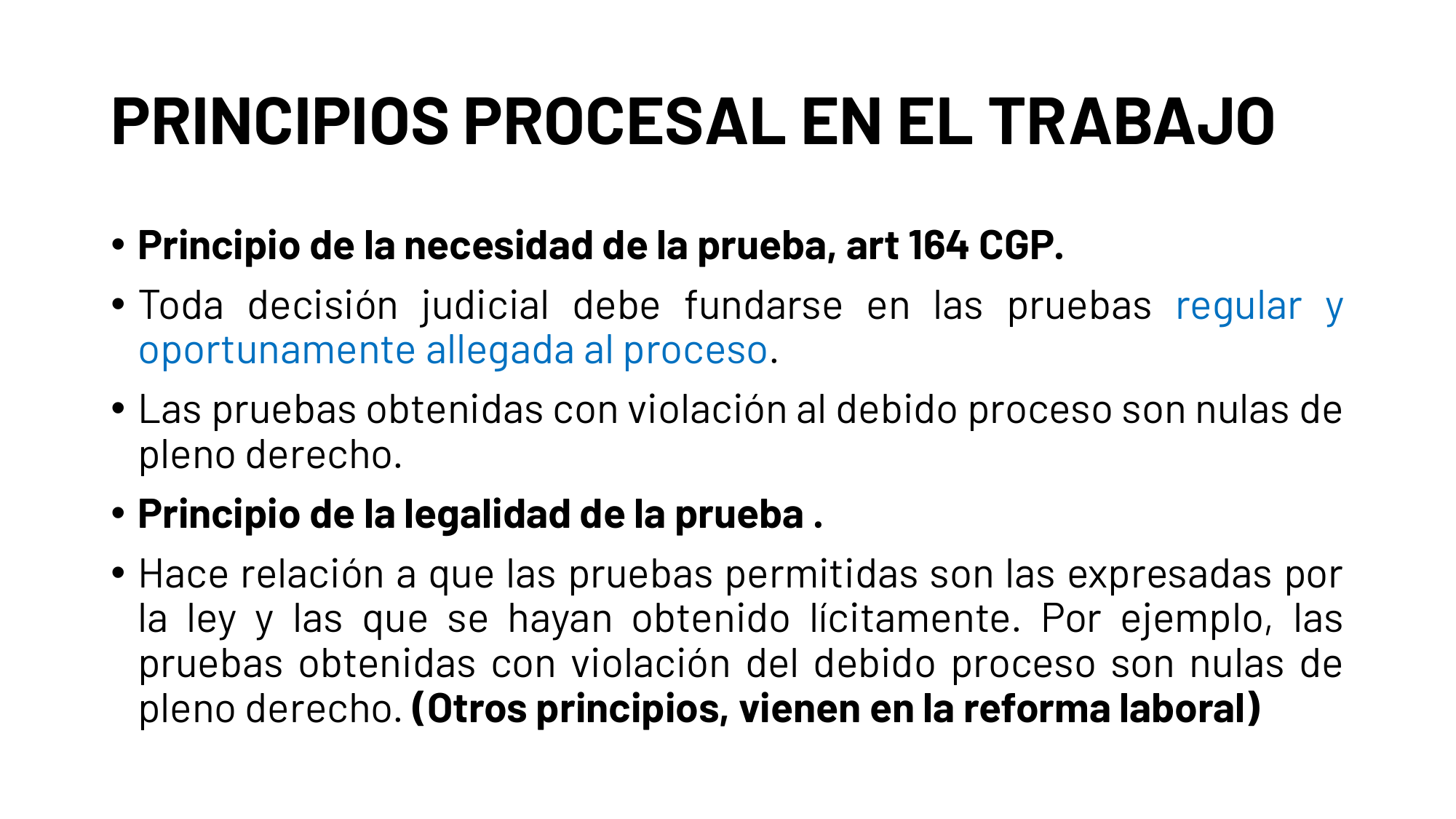

# PRINCIPIOS PROCESAL EN EL TRABAJO
Principio de la necesidad de la prueba, art 164 CGP.
Toda decisión judicial debe fundarse en las pruebas regular y oportunamente allegada al proceso.
Las pruebas obtenidas con violación al debido proceso son nulas de pleno derecho.
Principio de la legalidad de la prueba .
Hace relación a que las pruebas permitidas son las expresadas por la ley y las que se hayan obtenido lícitamente. Por ejemplo, las pruebas obtenidas con violación del debido proceso son nulas de pleno derecho. (Otros principios, vienen en la reforma laboral)